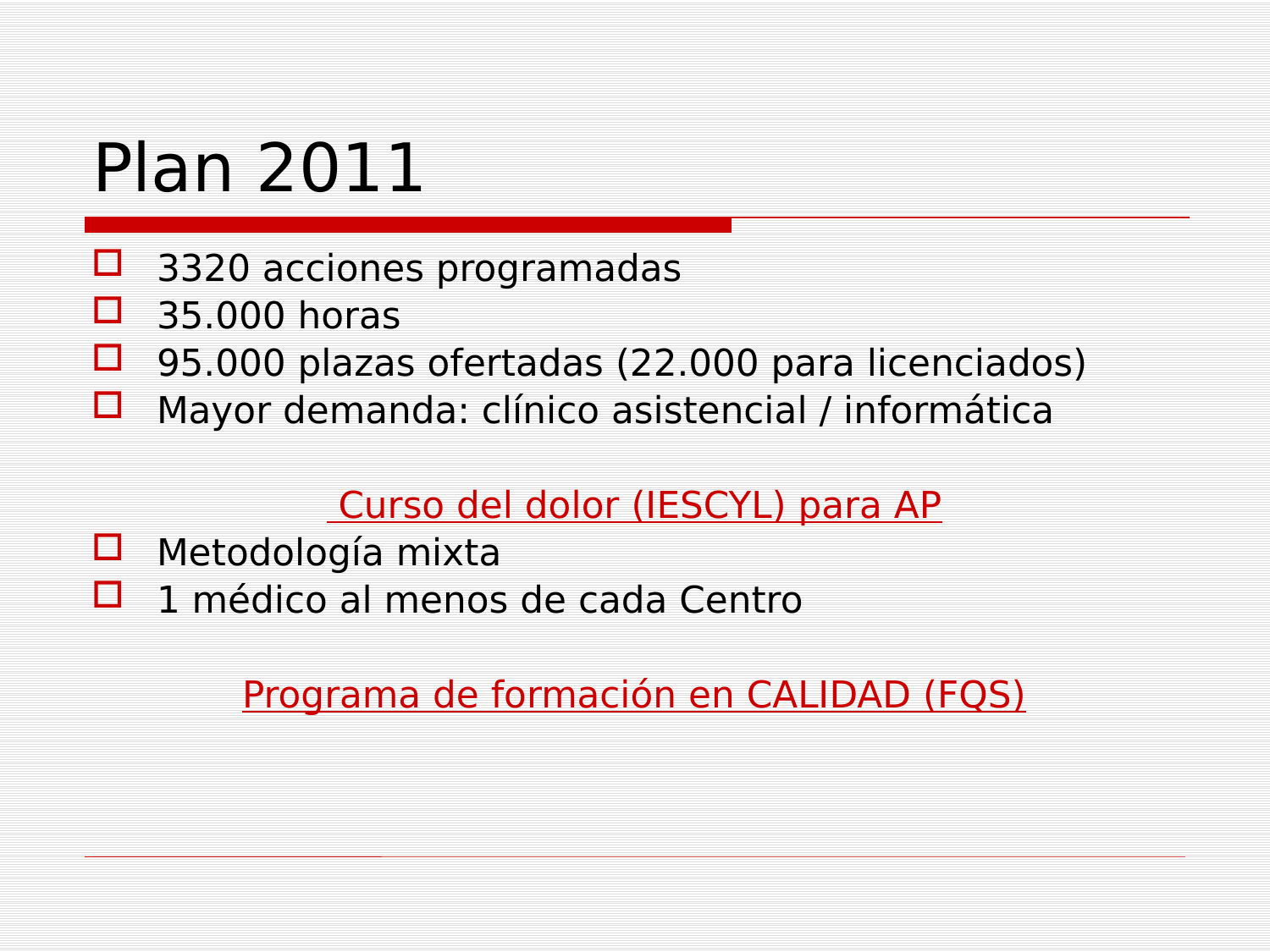

# Plan 2011
3320 acciones programadas
35.000 horas
95.000 plazas ofertadas (22.000 para licenciados)
Mayor demanda: clínico asistencial / informática

 Curso del dolor (IESCYL) para AP
Metodología mixta
1 médico al menos de cada Centro

Programa de formación en CALIDAD (FQS)